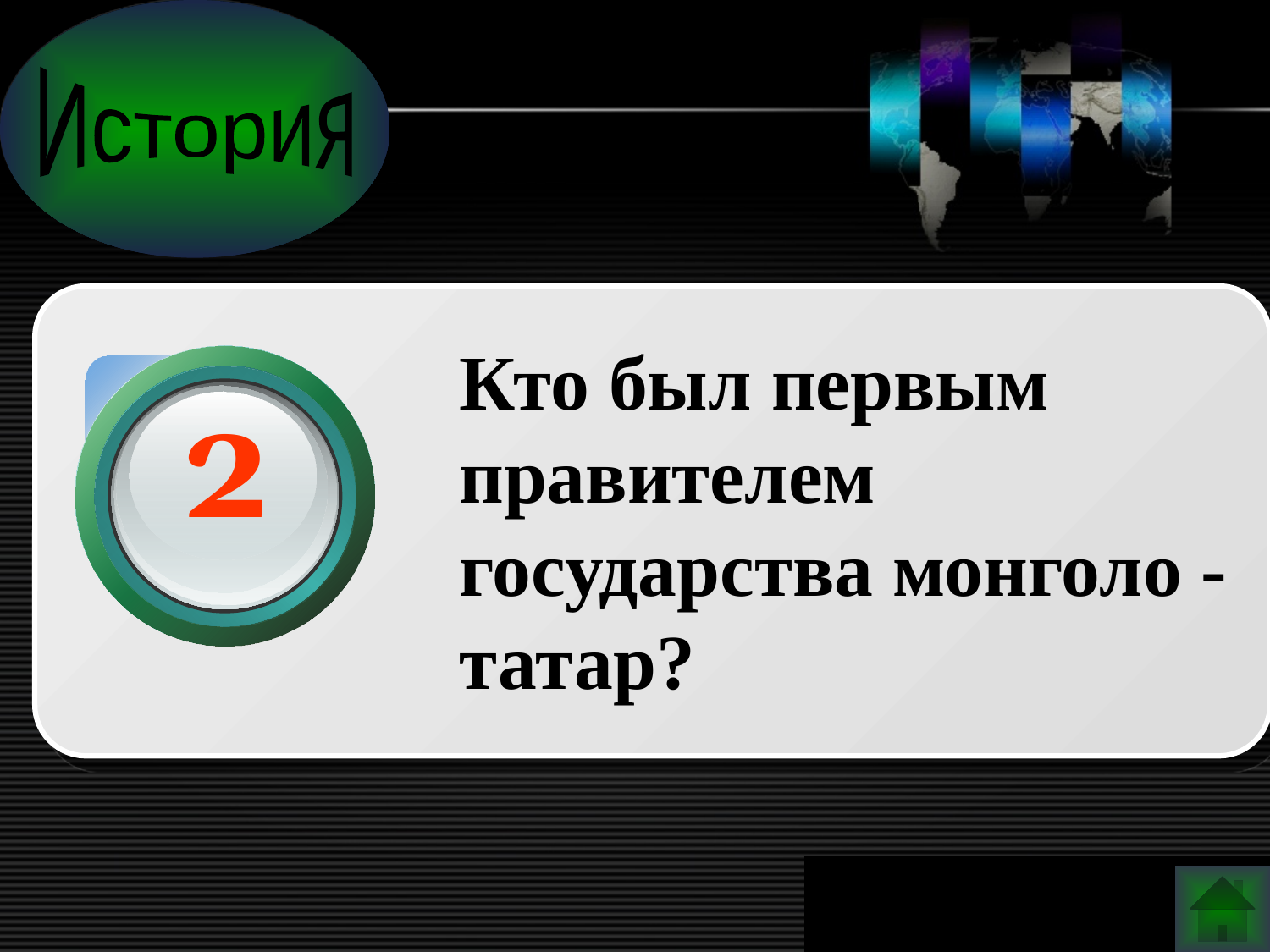

История

Кто был первым правителем государства монголо - татар?

2

www.themegallery.com